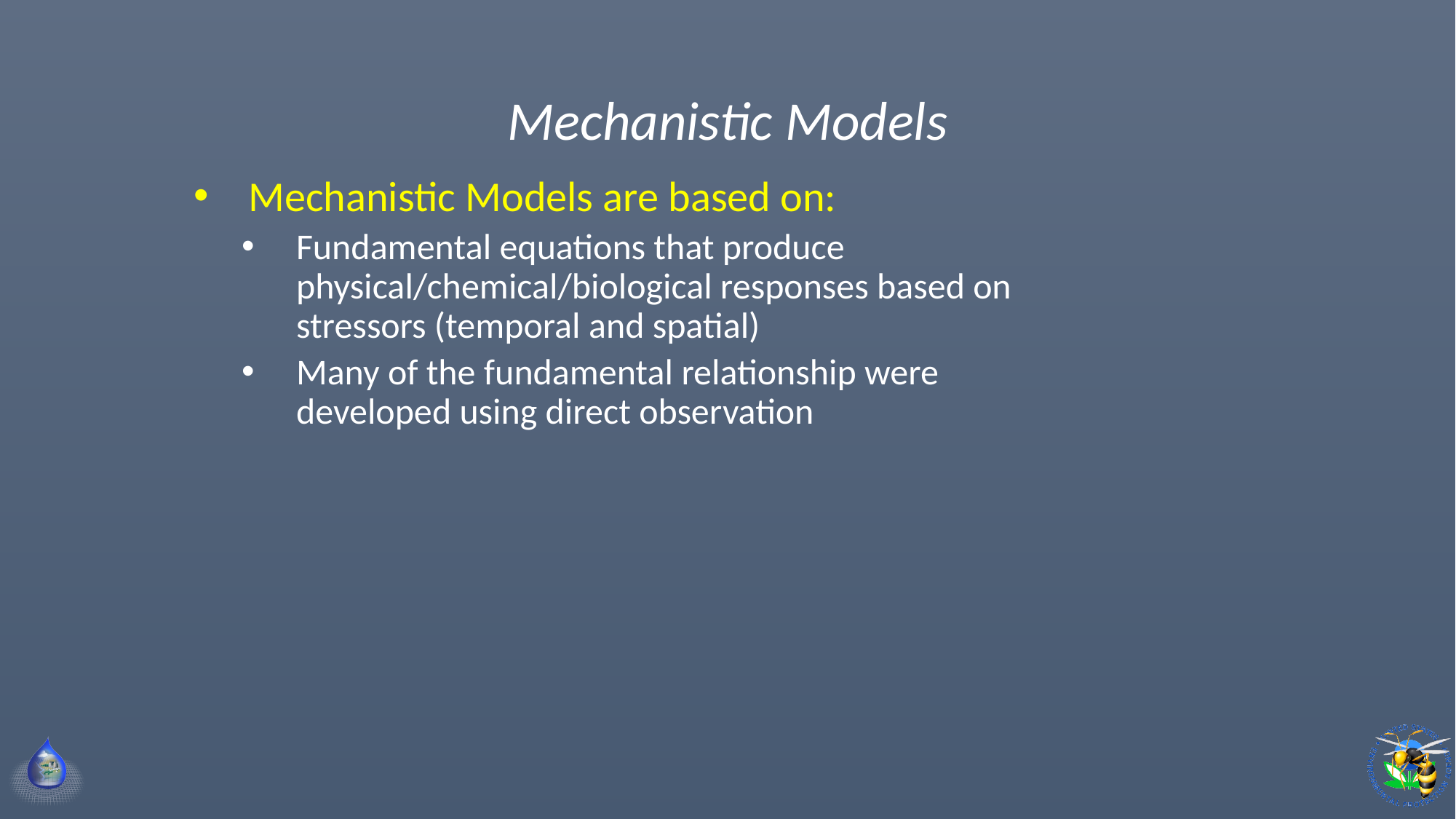

# Mechanistic Models
Mechanistic Models are based on:
Fundamental equations that produce physical/chemical/biological responses based on stressors (temporal and spatial)
Many of the fundamental relationship were developed using direct observation